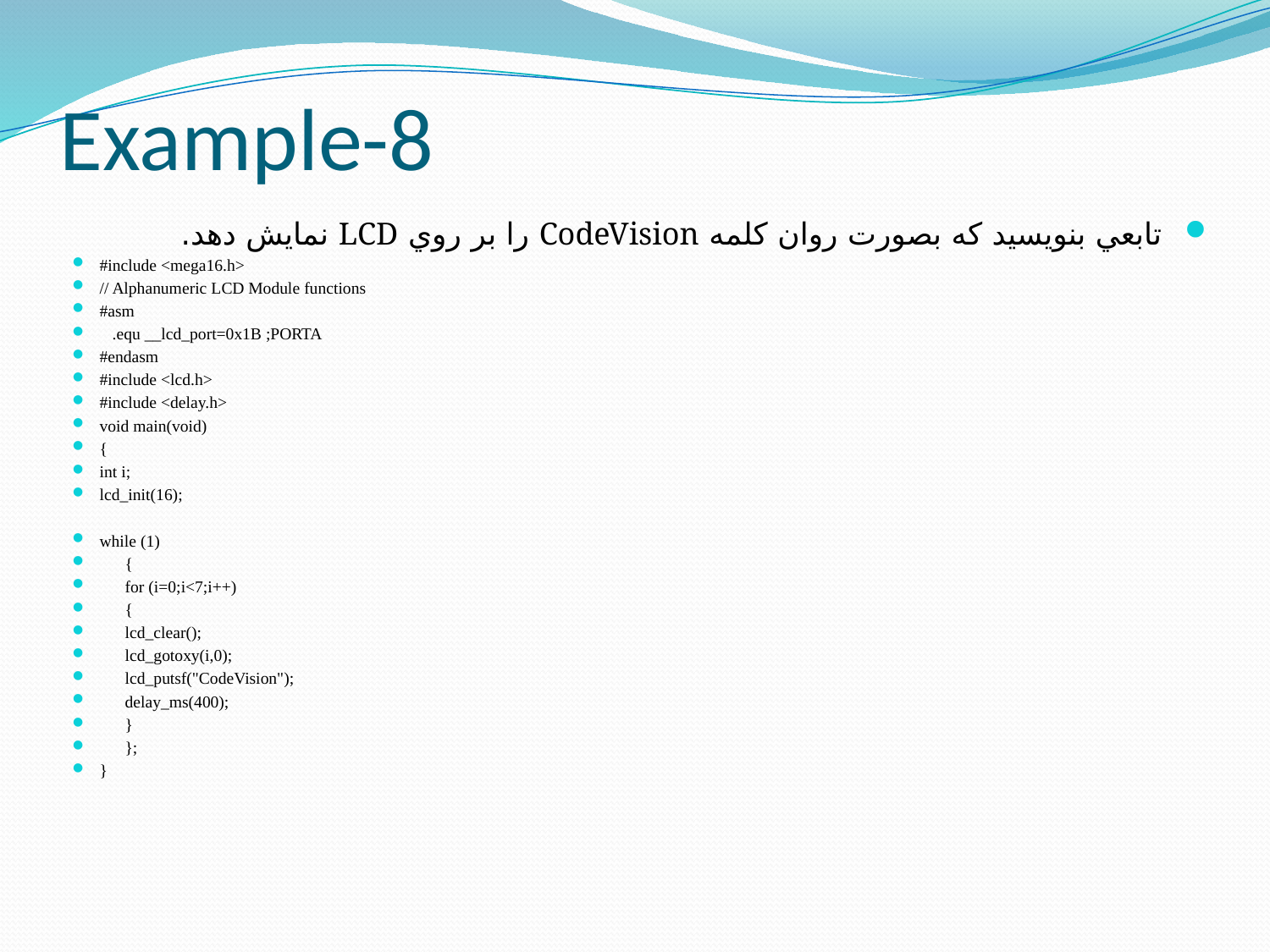

# Example-8
تابعي بنويسيد كه بصورت روان كلمه CodeVision را بر روي LCD نمايش دهد.
#include <mega16.h>
// Alphanumeric LCD Module functions
#asm
   .equ __lcd_port=0x1B ;PORTA
#endasm
#include <lcd.h>
#include <delay.h>
void main(void)
{
int i;
lcd_init(16);

while (1)
      {
      for (i=0;i<7;i++)
      {
      lcd_clear();
      lcd_gotoxy(i,0);
      lcd_putsf("CodeVision");
      delay_ms(400);
      }
      };
}